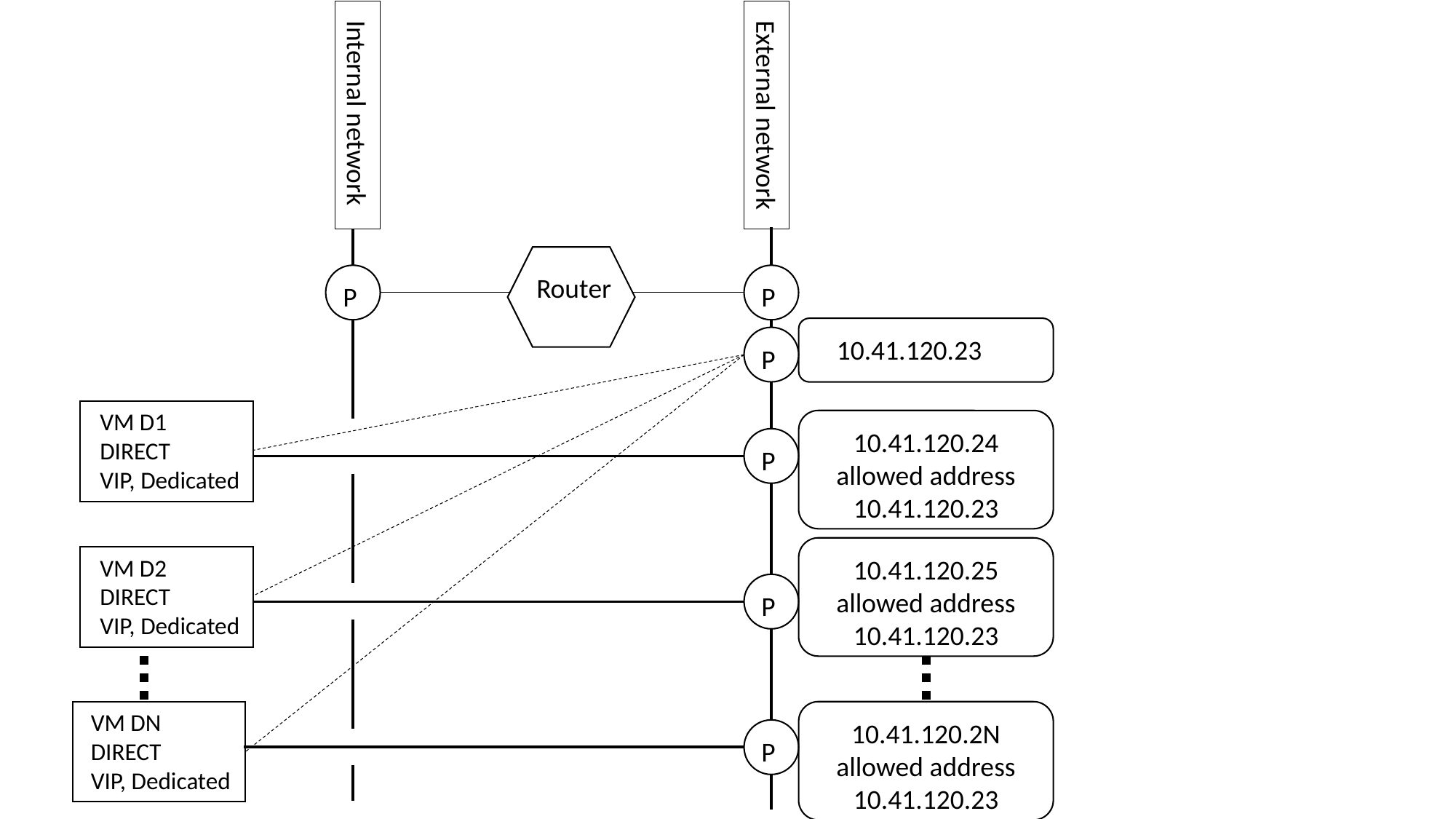

Internal network
External network

Router

P
P

P
10.41.120.23

VM D1
DIRECT
VIP, Dedicated

10.41.120.24
allowed address
10.41.120.23

P

10.41.120.25
allowed address
10.41.120.23

VM D2
DIRECT
VIP, Dedicated

P

VM DN
DIRECT
VIP, Dedicated

10.41.120.2N
allowed address
10.41.120.23

P